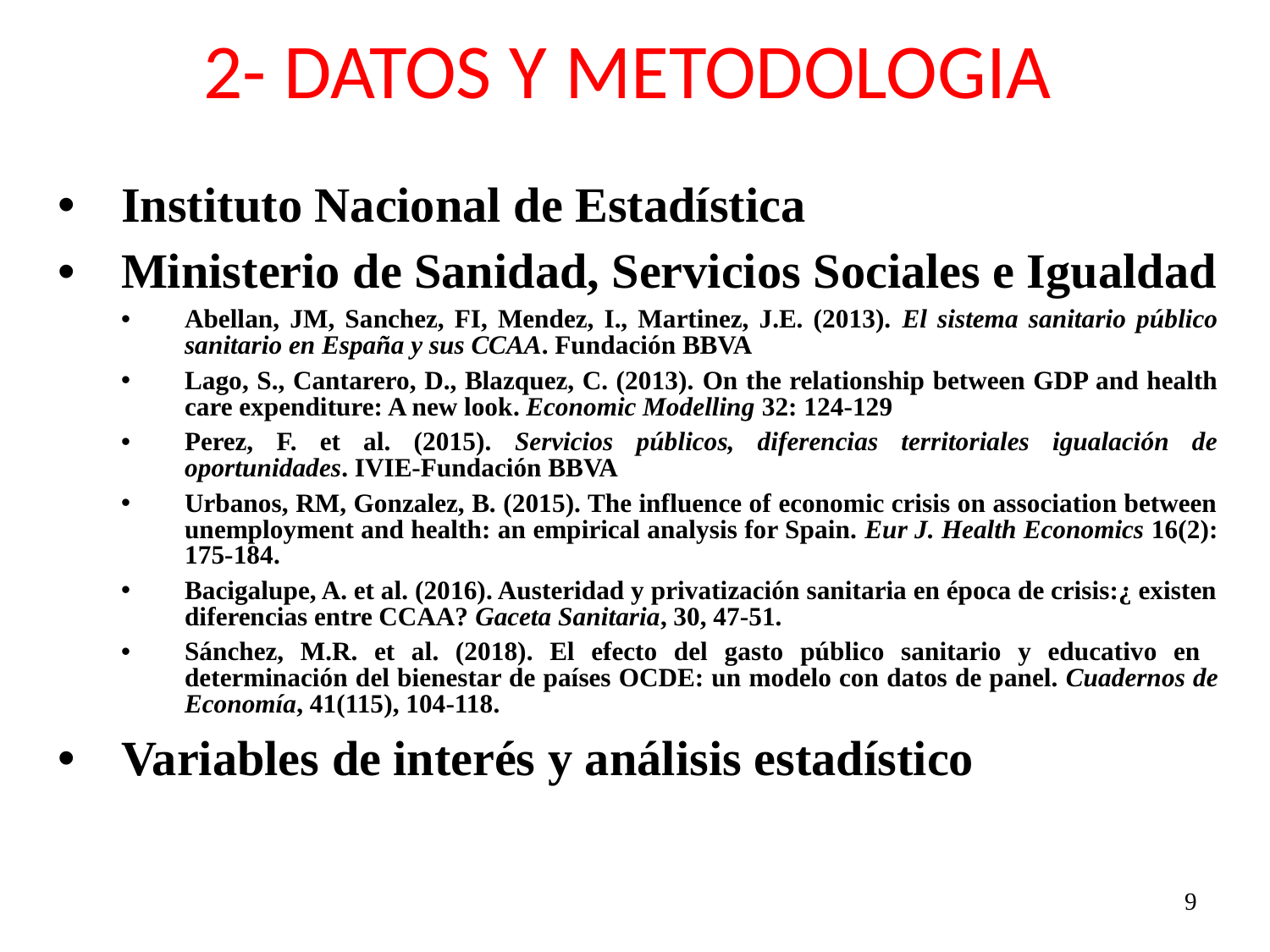

2- DATOS Y METODOLOGIA
Instituto Nacional de Estadística
Ministerio de Sanidad, Servicios Sociales e Igualdad
Abellan, JM, Sanchez, FI, Mendez, I., Martinez, J.E. (2013). El sistema sanitario público sanitario en España y sus CCAA. Fundación BBVA
Lago, S., Cantarero, D., Blazquez, C. (2013). On the relationship between GDP and health care expenditure: A new look. Economic Modelling 32: 124-129
Perez, F. et al. (2015). Servicios públicos, diferencias territoriales igualación de oportunidades. IVIE-Fundación BBVA
Urbanos, RM, Gonzalez, B. (2015). The influence of economic crisis on association between unemployment and health: an empirical analysis for Spain. Eur J. Health Economics 16(2): 175-184.
Bacigalupe, A. et al. (2016). Austeridad y privatización sanitaria en época de crisis:¿ existen diferencias entre CCAA? Gaceta Sanitaria, 30, 47-51.
Sánchez, M.R. et al. (2018). El efecto del gasto público sanitario y educativo en  determinación del bienestar de países OCDE: un modelo con datos de panel. Cuadernos de Economía, 41(115), 104-118.
Variables de interés y análisis estadístico

9